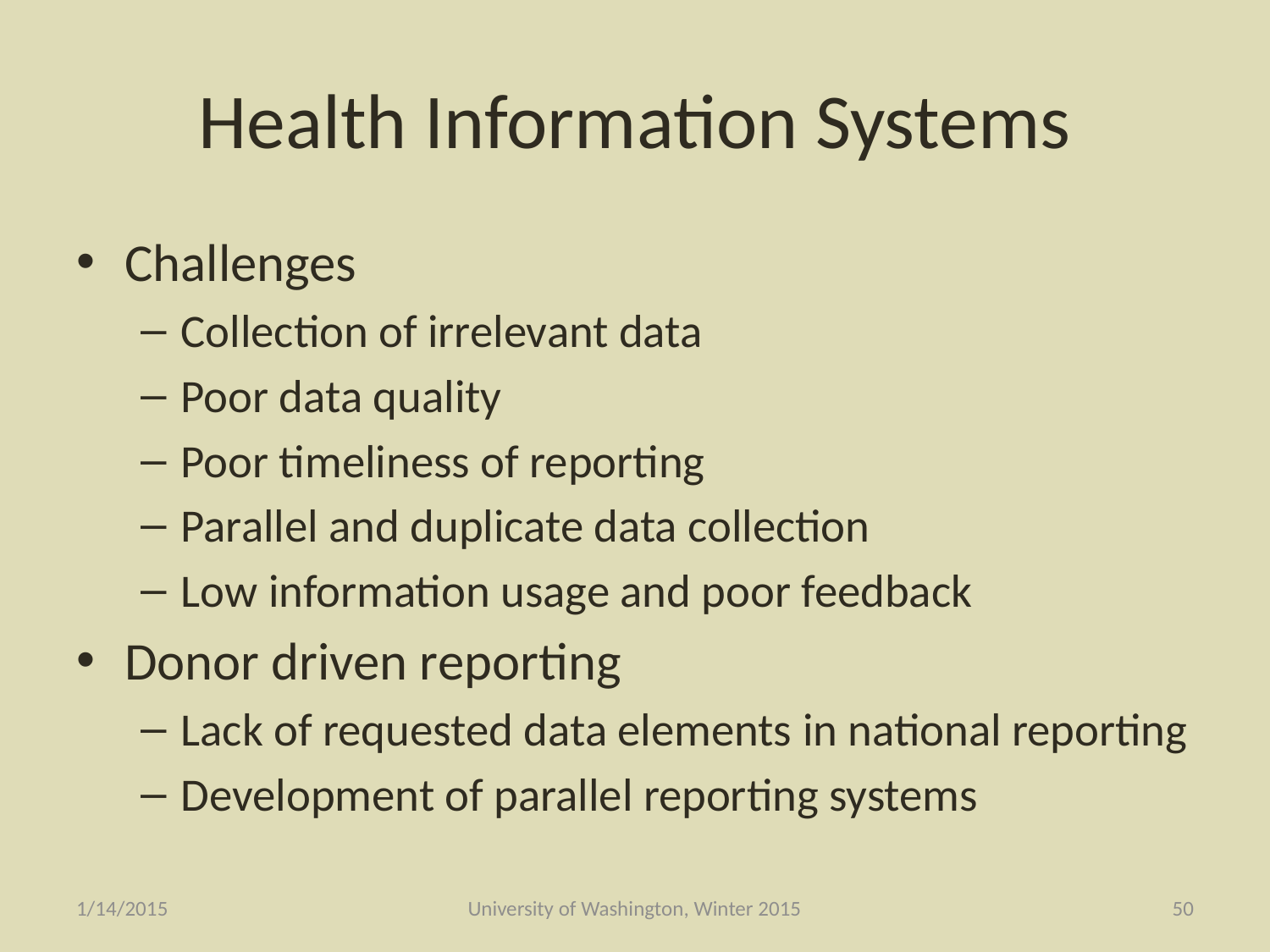

# Health Information Systems
Challenges
Collection of irrelevant data
Poor data quality
Poor timeliness of reporting
Parallel and duplicate data collection
Low information usage and poor feedback
Donor driven reporting
Lack of requested data elements in national reporting
Development of parallel reporting systems
1/14/2015
University of Washington, Winter 2015
50